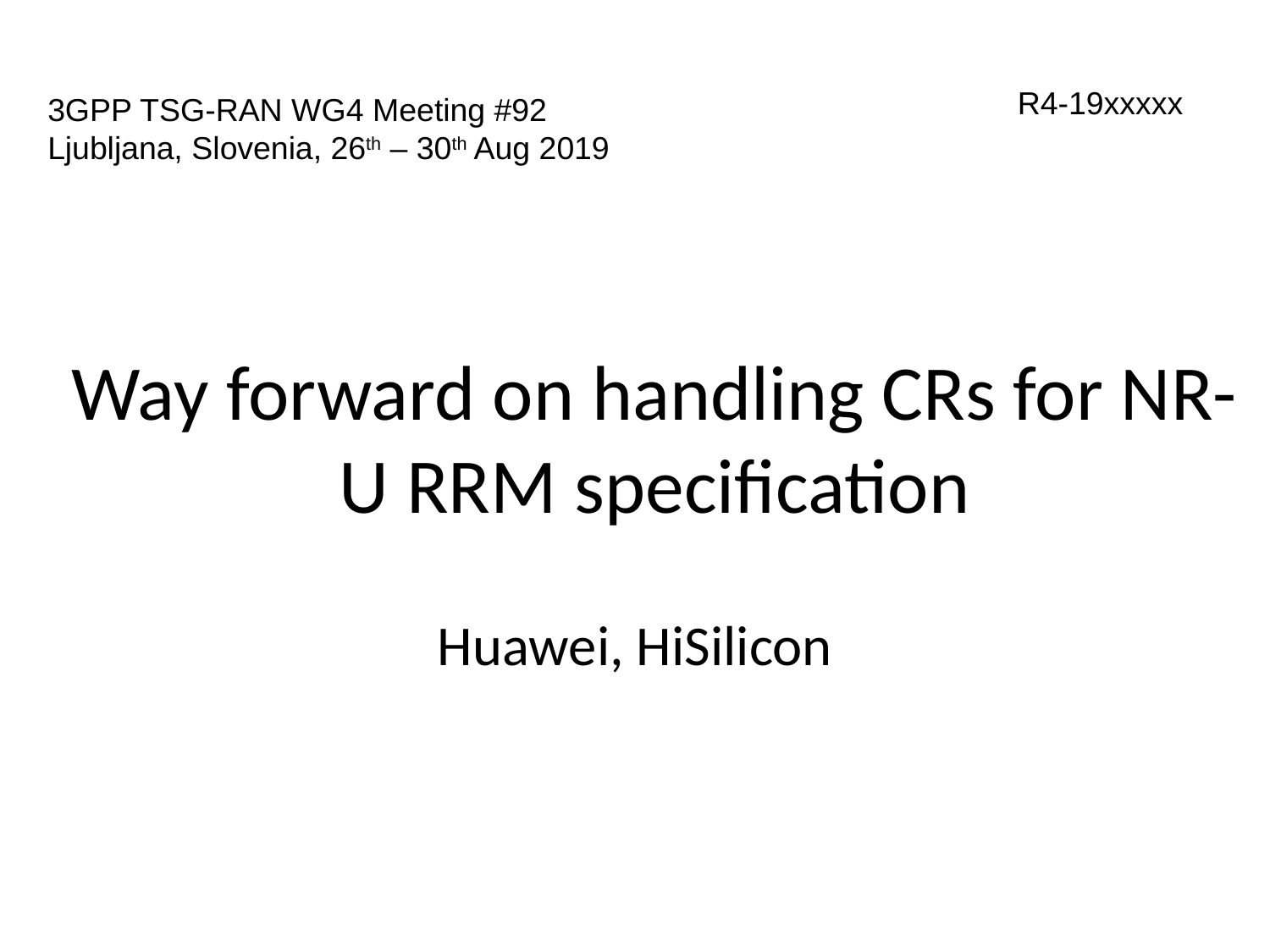

# 3GPP TSG-RAN WG4 Meeting #92 Ljubljana, Slovenia, 26th – 30th Aug 2019
R4-19xxxxx
Way forward on handling CRs for NR-U RRM specification
Huawei, HiSilicon